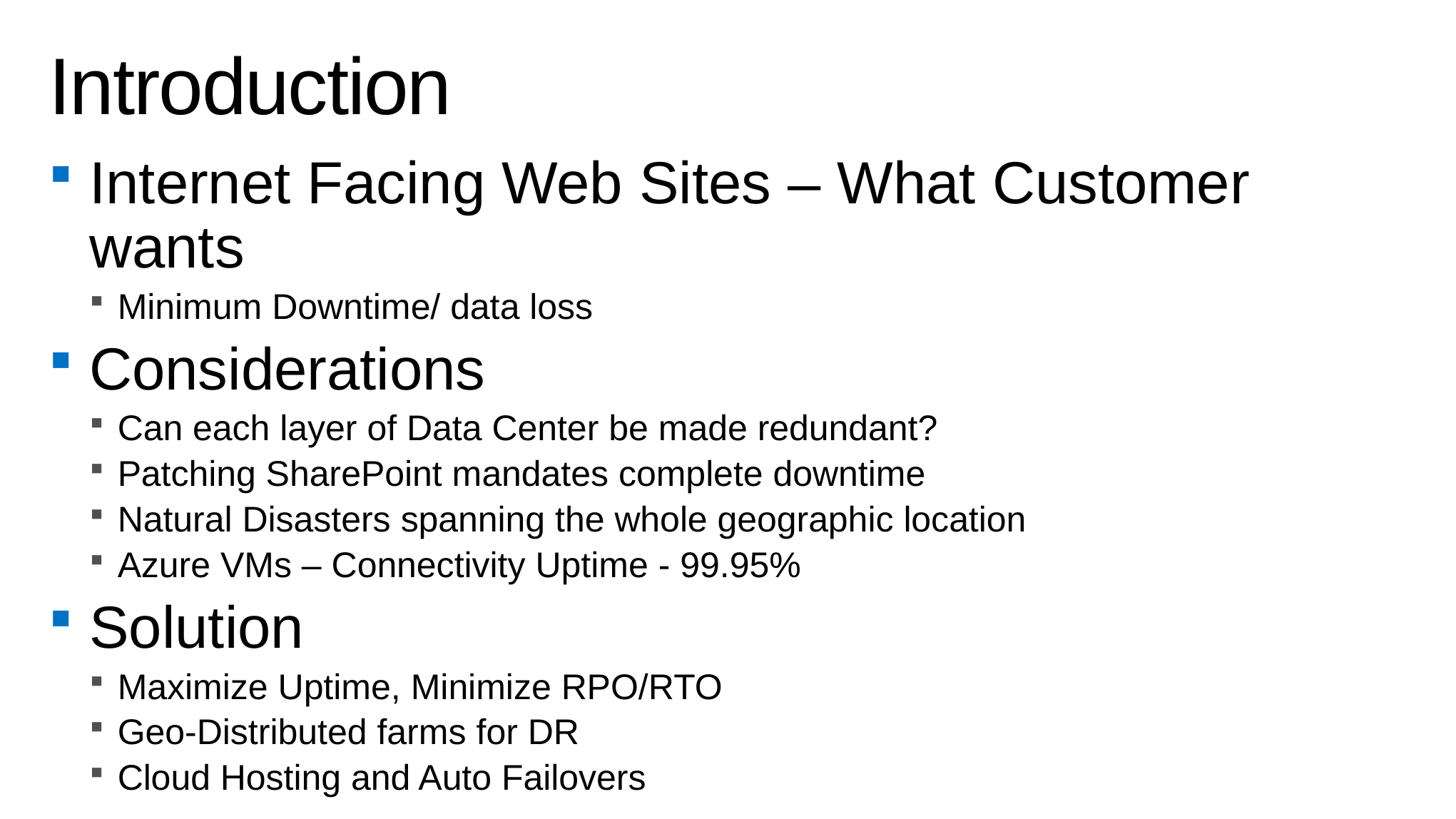

# Introduction
Internet Facing Web Sites – What Customer wants
Minimum Downtime/ data loss
Considerations
Can each layer of Data Center be made redundant?
Patching SharePoint mandates complete downtime
Natural Disasters spanning the whole geographic location
Azure VMs – Connectivity Uptime - 99.95%
Solution
Maximize Uptime, Minimize RPO/RTO
Geo-Distributed farms for DR
Cloud Hosting and Auto Failovers